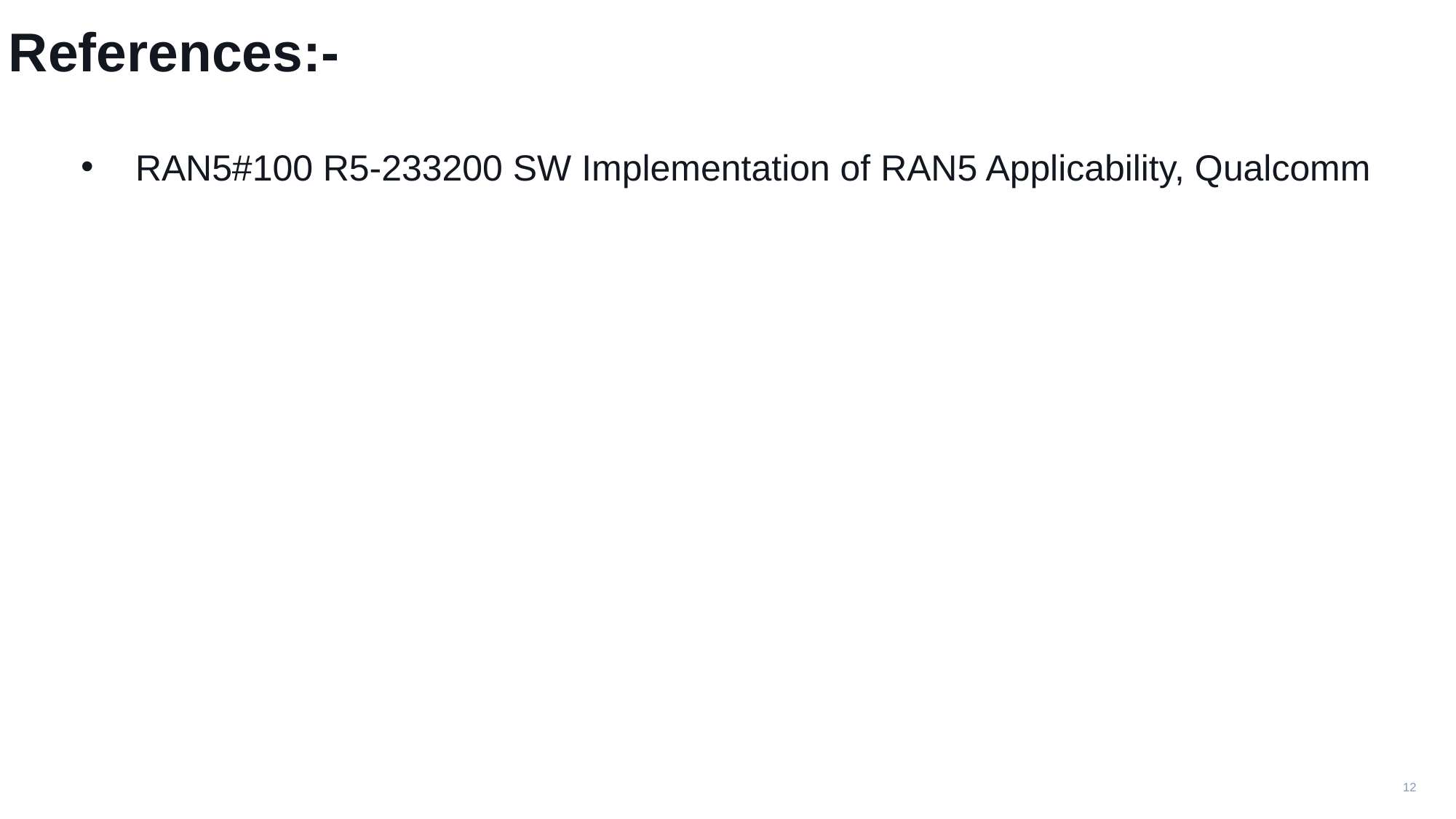

References:-
RAN5#100 R5-233200 SW Implementation of RAN5 Applicability, Qualcomm